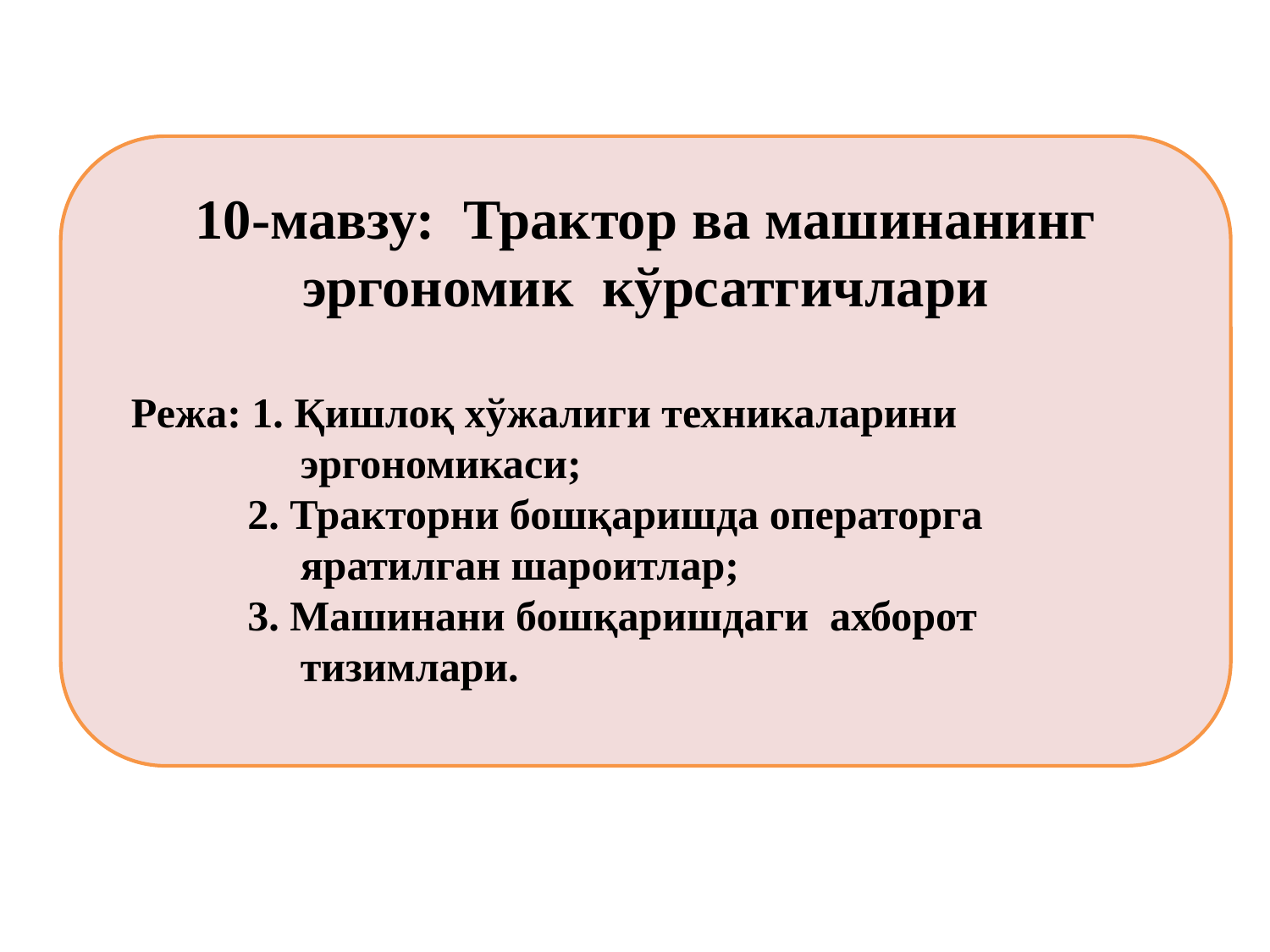

10-мавзу:  Трактор ва машинанинг эргономик  кўрсатгичлари

   Режа: 1. Қишлоқ хўжалиги техникаларини
                   эргономикаси;
              2. Тракторни бошқаришда операторга
                   яратилган шароитлар;
              3. Машинани бошқаришдаги  ахборот
                   тизимлари.